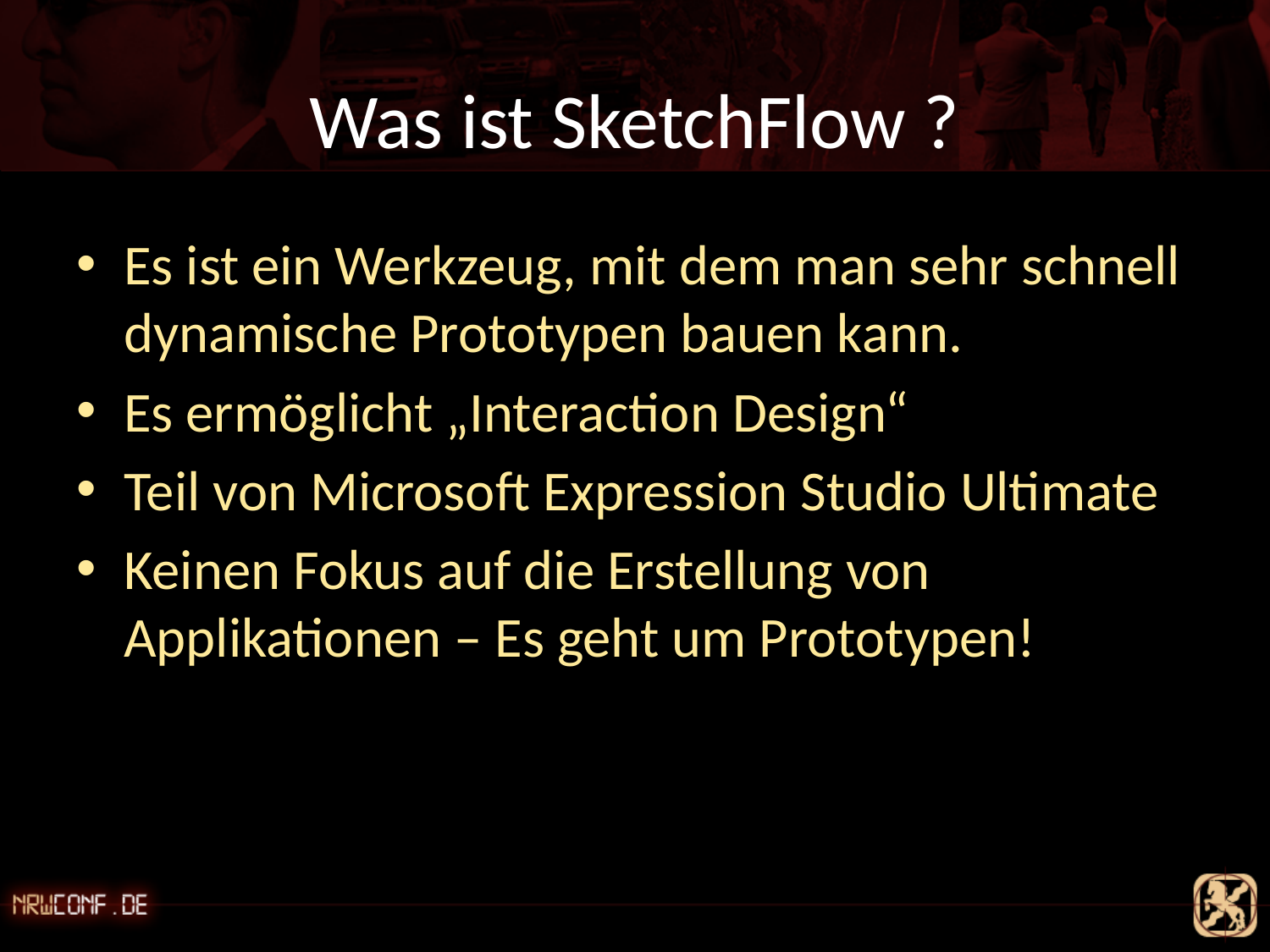

# Was ist SketchFlow ?
Es ist ein Werkzeug, mit dem man sehr schnell dynamische Prototypen bauen kann.
Es ermöglicht „Interaction Design“
Teil von Microsoft Expression Studio Ultimate
Keinen Fokus auf die Erstellung von Applikationen – Es geht um Prototypen!